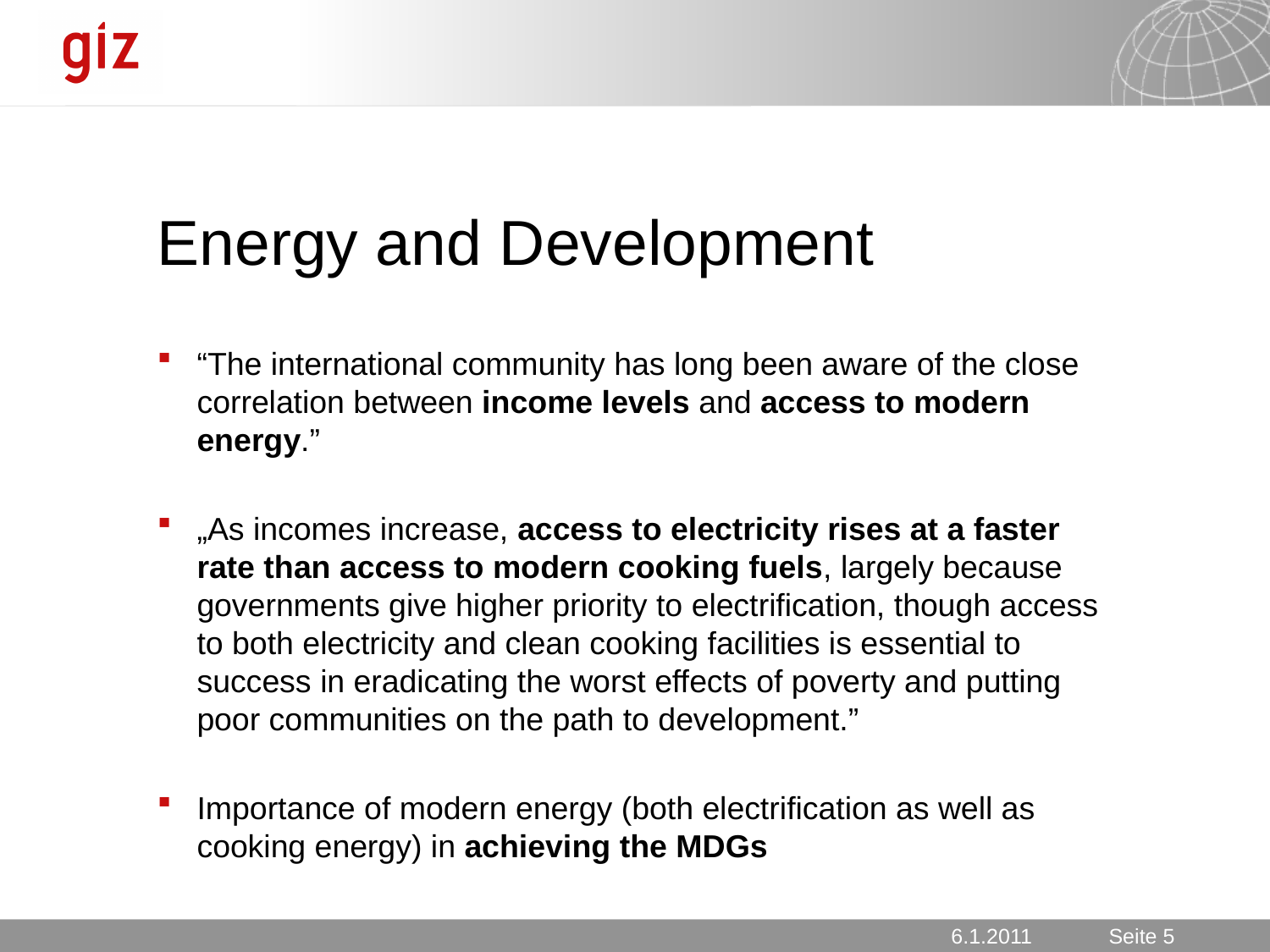

# Energy and Development

“The international community has long been aware of the close correlation between income levels and access to modern energy.”

„As incomes increase, access to electricity rises at a faster rate than access to modern cooking fuels, largely because governments give higher priority to electrification, though access to both electricity and clean cooking facilities is essential to success in eradicating the worst effects of poverty and putting poor communities on the path to development.”

Importance of modern energy (both electrification as well as cooking energy) in achieving the MDGs
6.1.2011